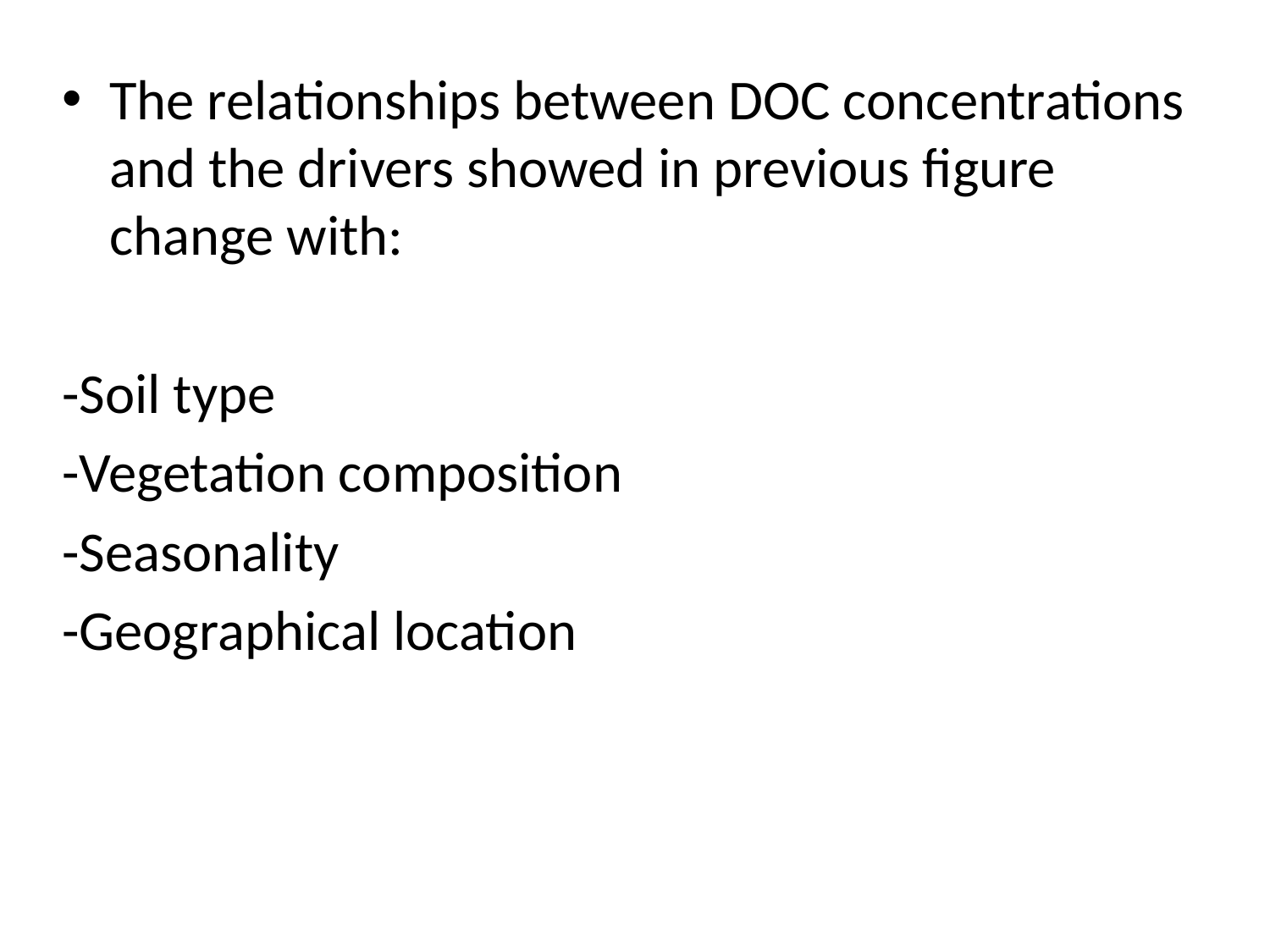

The relationships between DOC concentrations and the drivers showed in previous figure change with:

-Soil type
-Vegetation composition
-Seasonality
-Geographical location